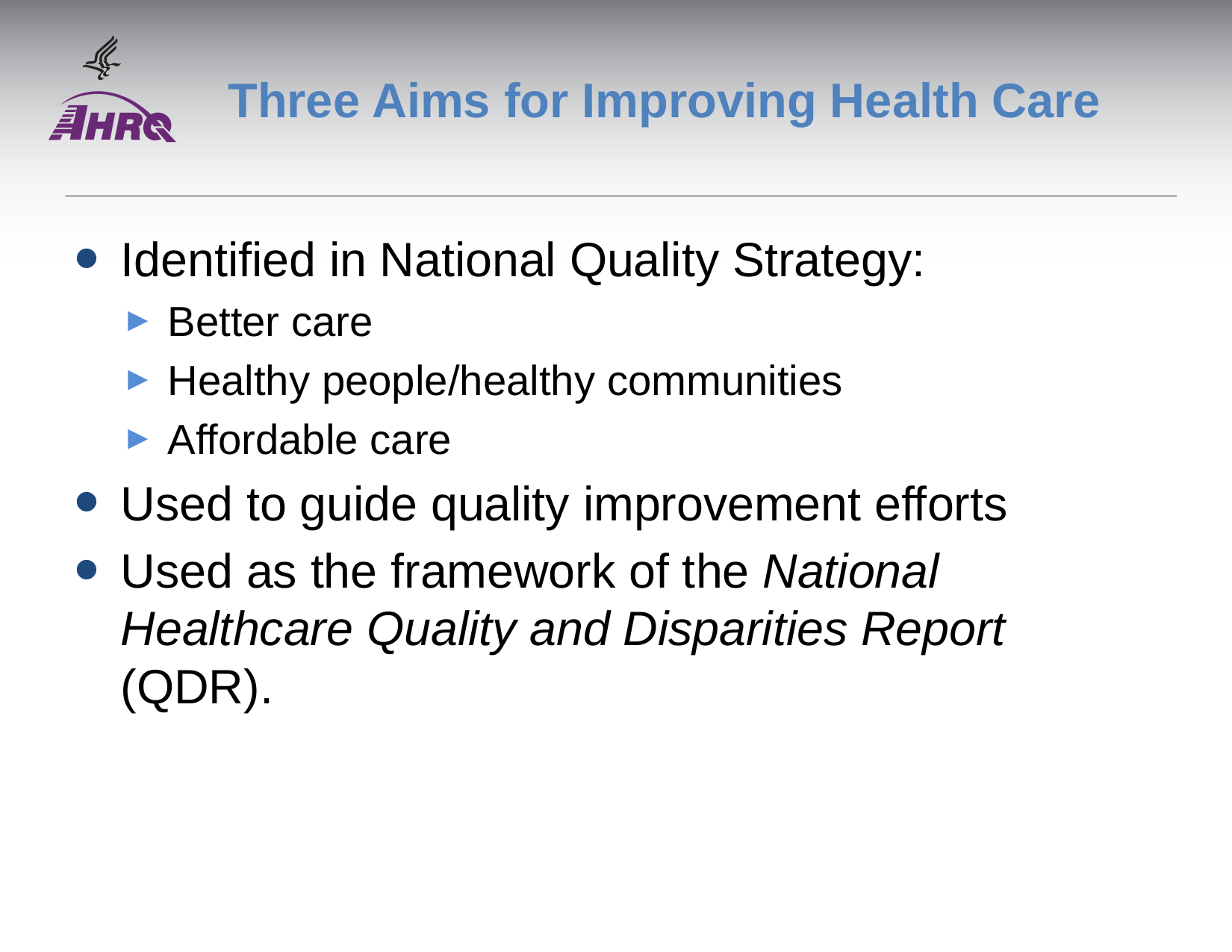

# Three Aims for Improving Health Care
Identified in National Quality Strategy:
Better care
Healthy people/healthy communities
Affordable care
Used to guide quality improvement efforts
Used as the framework of the National Healthcare Quality and Disparities Report (QDR).